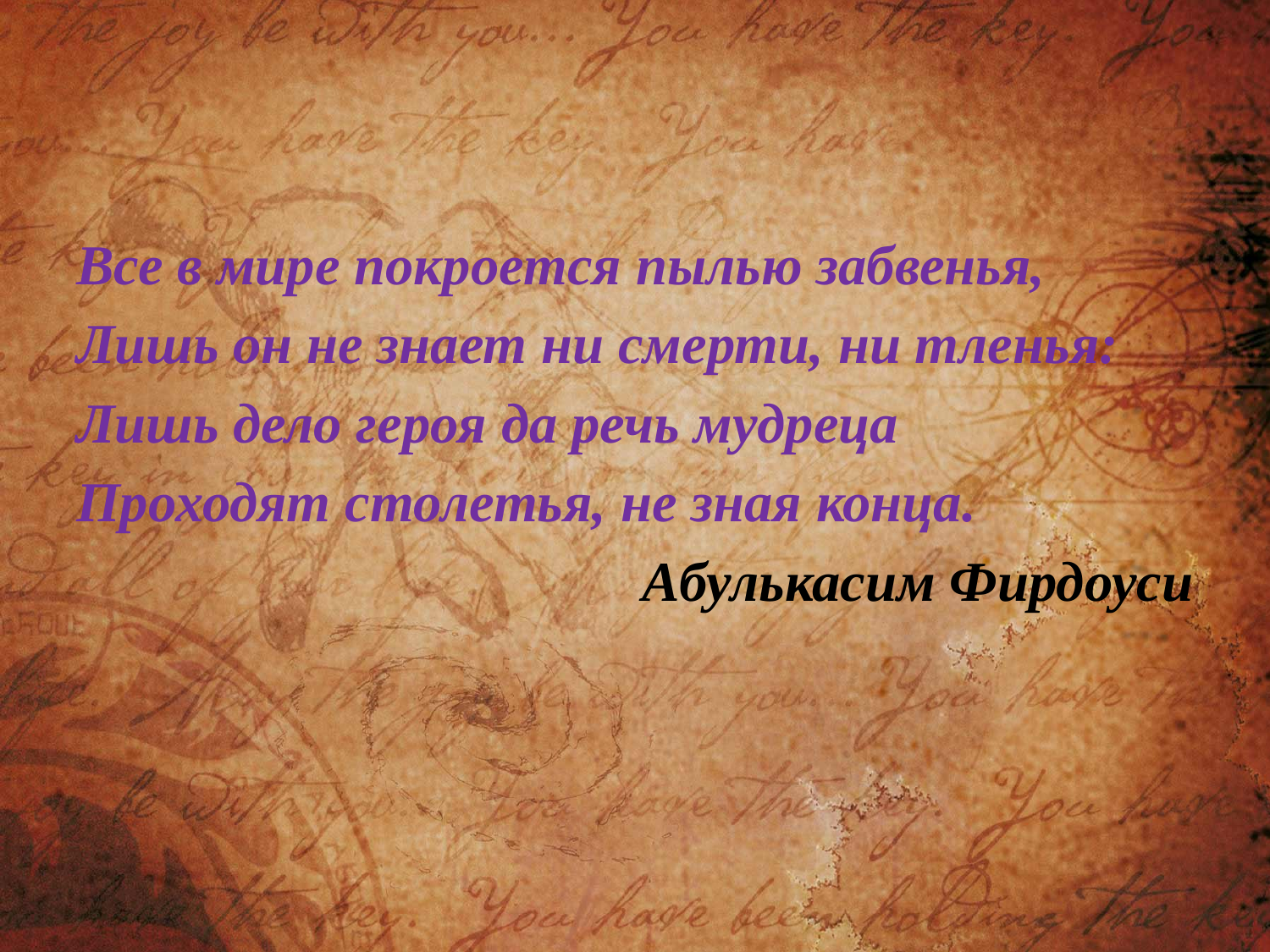

Все в мире покроется пылью забвенья,
Лишь он не знает ни смерти, ни тленья:
Лишь дело героя да речь мудреца
Проходят столетья, не зная конца.
Абулькасим Фирдоуси